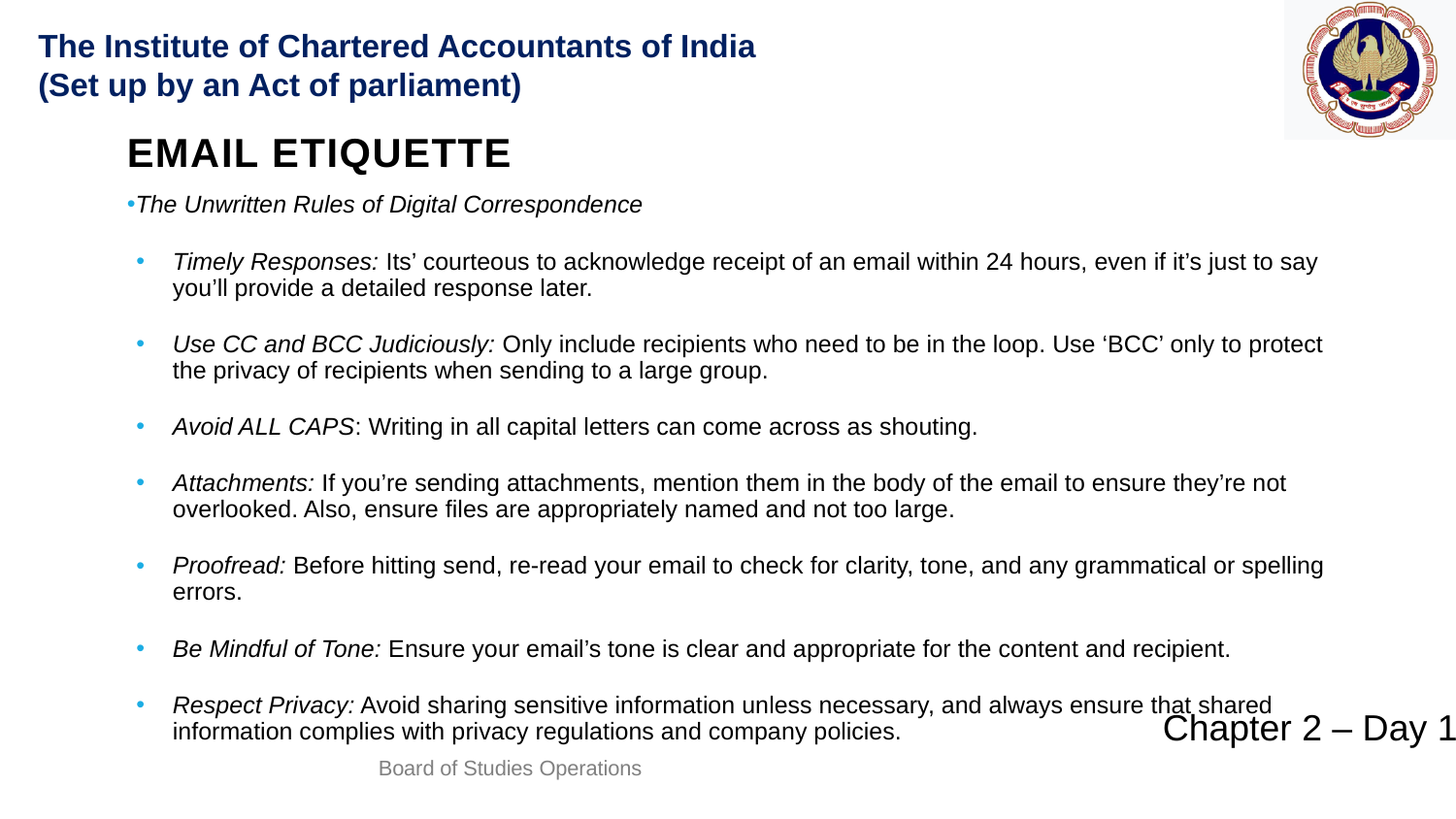

Email Etiquette
The Unwritten Rules of Digital Correspondence
Timely Responses: Its’ courteous to acknowledge receipt of an email within 24 hours, even if it’s just to say you’ll provide a detailed response later.
Use CC and BCC Judiciously: Only include recipients who need to be in the loop. Use ‘BCC’ only to protect the privacy of recipients when sending to a large group.
Avoid ALL CAPS: Writing in all capital letters can come across as shouting.
Attachments: If you’re sending attachments, mention them in the body of the email to ensure they’re not overlooked. Also, ensure files are appropriately named and not too large.
Proofread: Before hitting send, re-read your email to check for clarity, tone, and any grammatical or spelling errors.
Be Mindful of Tone: Ensure your email’s tone is clear and appropriate for the content and recipient.
Respect Privacy: Avoid sharing sensitive information unless necessary, and always ensure that shared information complies with privacy regulations and company policies.